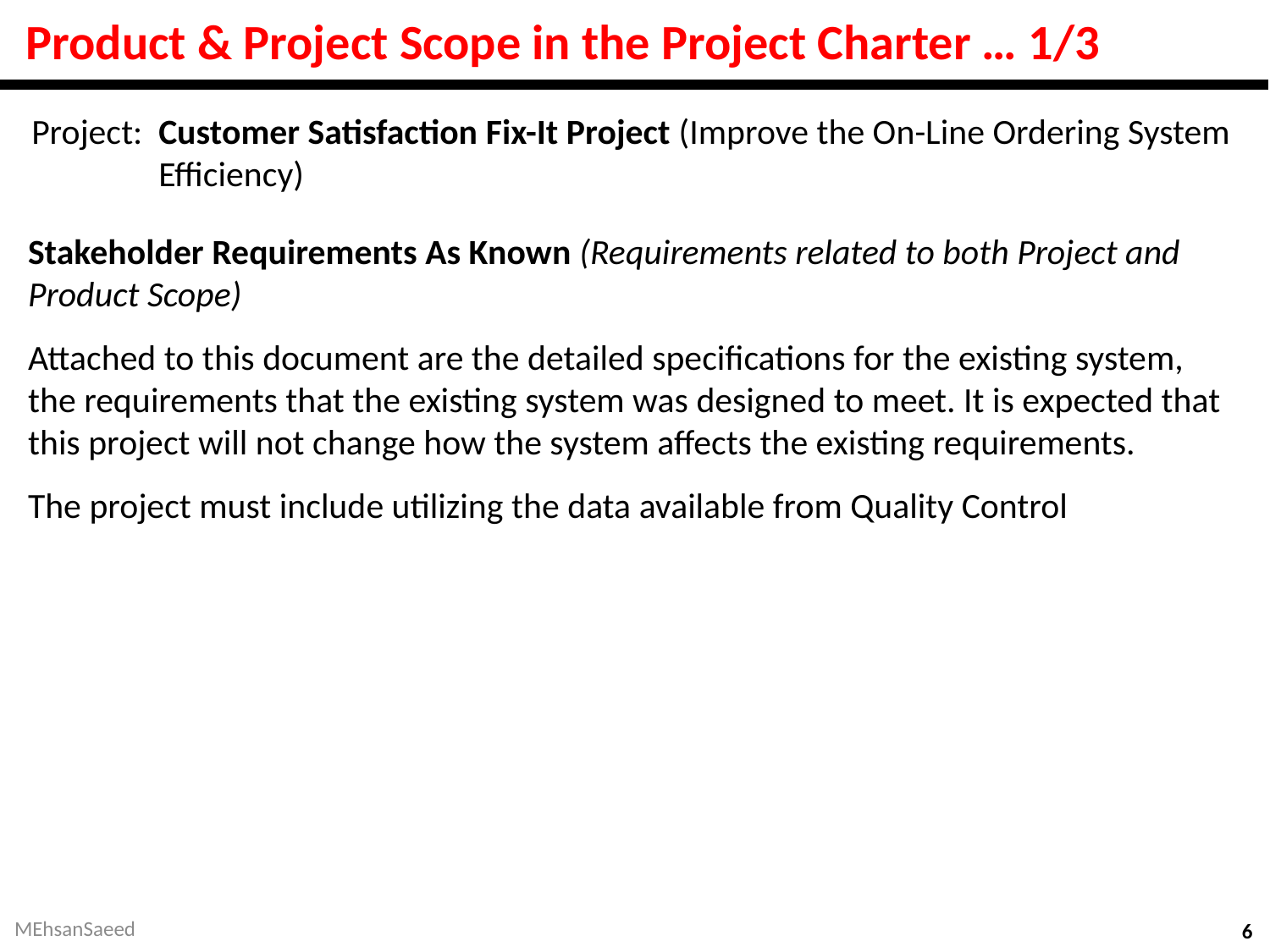

# Product & Project Scope in the Project Charter … 1/3
Project:	Customer Satisfaction Fix-It Project (Improve the On-Line Ordering System Efficiency)
Stakeholder Requirements As Known (Requirements related to both Project and Product Scope)
Attached to this document are the detailed specifications for the existing system, the requirements that the existing system was designed to meet. It is expected that this project will not change how the system affects the existing requirements.
The project must include utilizing the data available from Quality Control
MEhsanSaeed
6